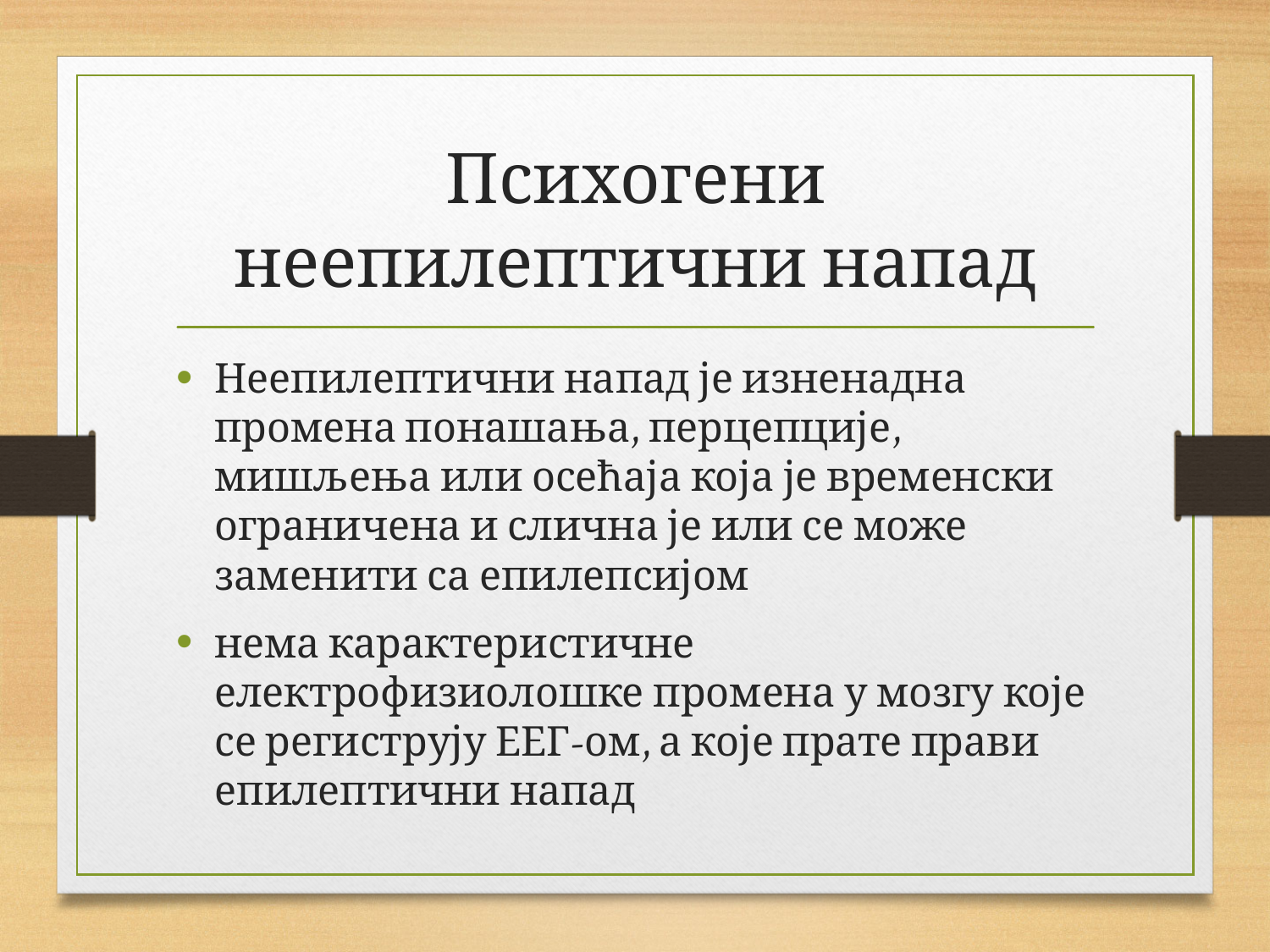

# Психогени неепилептични напад
Неепилептични напад је изненадна промена понашања, перцепције, мишљења или осећаја која је временски ограничена и слична је или се може заменити са епилепсијом
нема карактеристичне електрофизиолошке промена у мозгу које се региструју ЕЕГ-ом, а које прате прави епилептични напад